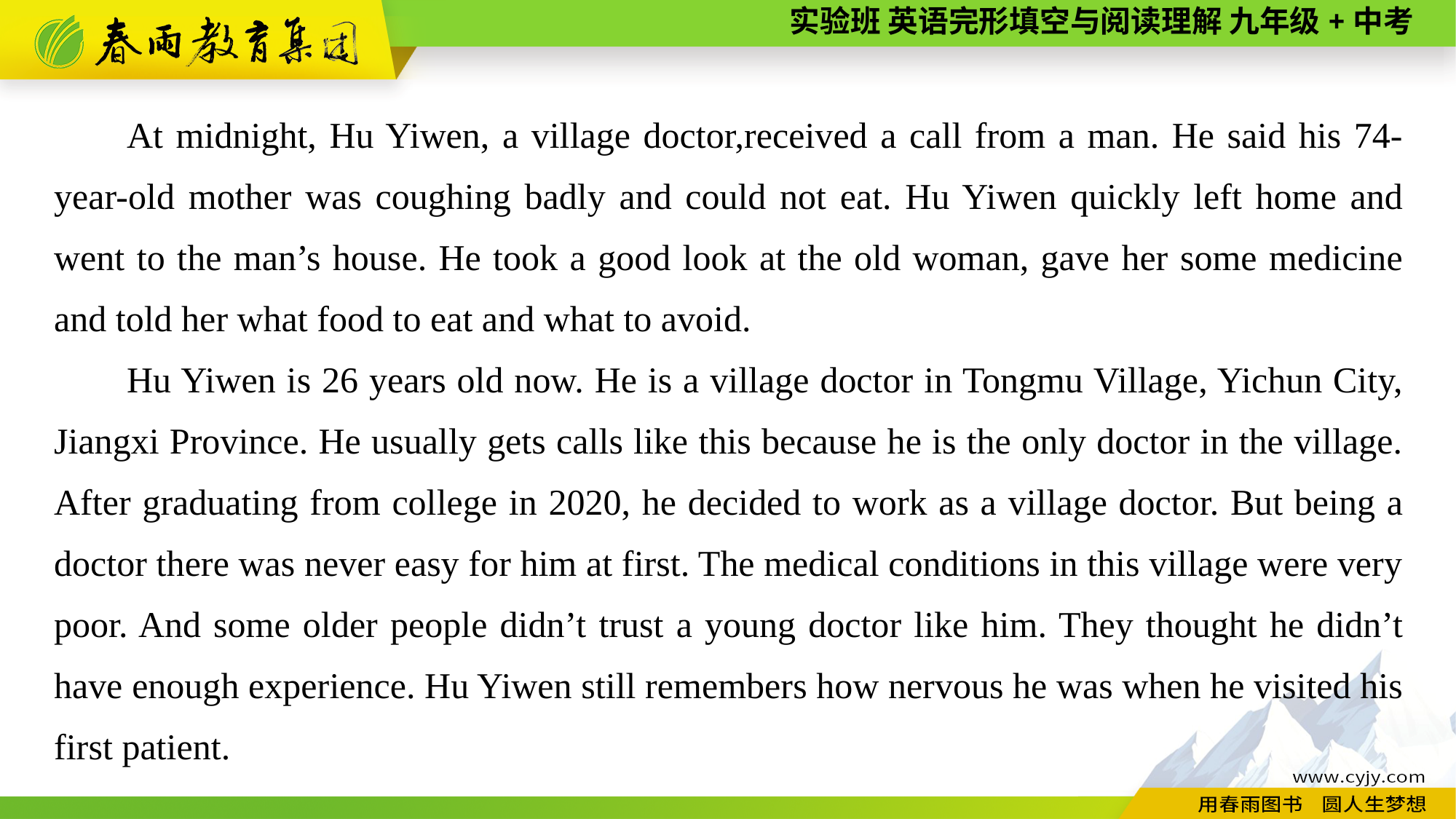

At midnight, Hu Yiwen, a village doctor,received a call from a man. He said his 74-year-old mother was coughing badly and could not eat. Hu Yiwen quickly left home and went to the man’s house. He took a good look at the old woman, gave her some medicine and told her what food to eat and what to avoid.
Hu Yiwen is 26 years old now. He is a village doctor in Tongmu Village, Yichun City, Jiangxi Province. He usually gets calls like this because he is the only doctor in the village. After graduating from college in 2020, he decided to work as a village doctor. But being a doctor there was never easy for him at first. The medical conditions in this village were very poor. And some older people didn’t trust a young doctor like him. They thought he didn’t have enough experience. Hu Yiwen still remembers how nervous he was when he visited his first patient.